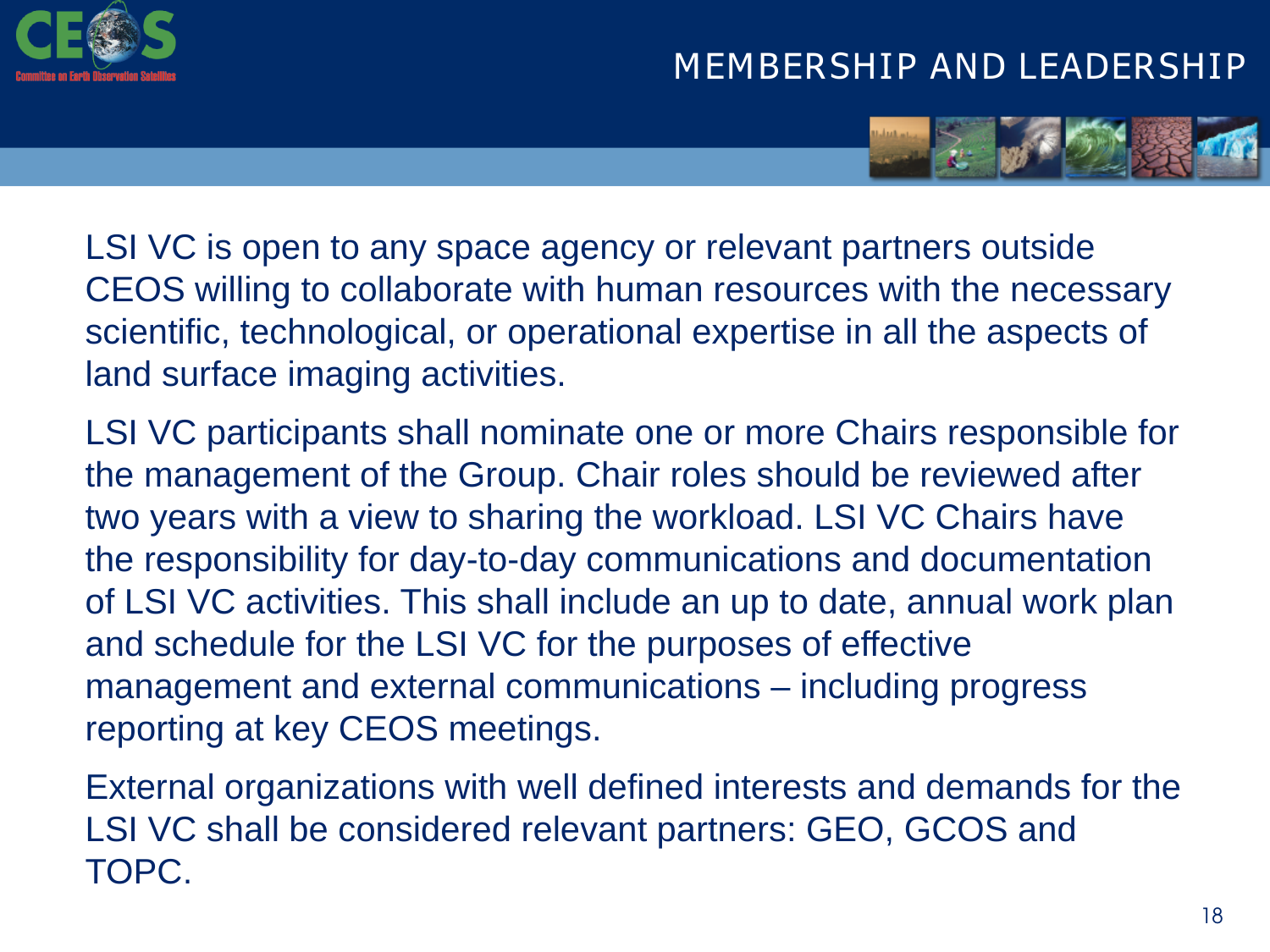

Membership and Leadership
LSI VC is open to any space agency or relevant partners outside CEOS willing to collaborate with human resources with the necessary scientific, technological, or operational expertise in all the aspects of land surface imaging activities.
LSI VC participants shall nominate one or more Chairs responsible for the management of the Group. Chair roles should be reviewed after two years with a view to sharing the workload. LSI VC Chairs have the responsibility for day-to-day communications and documentation of LSI VC activities. This shall include an up to date, annual work plan and schedule for the LSI VC for the purposes of effective management and external communications – including progress reporting at key CEOS meetings.
External organizations with well defined interests and demands for the LSI VC shall be considered relevant partners: GEO, GCOS and TOPC.
18